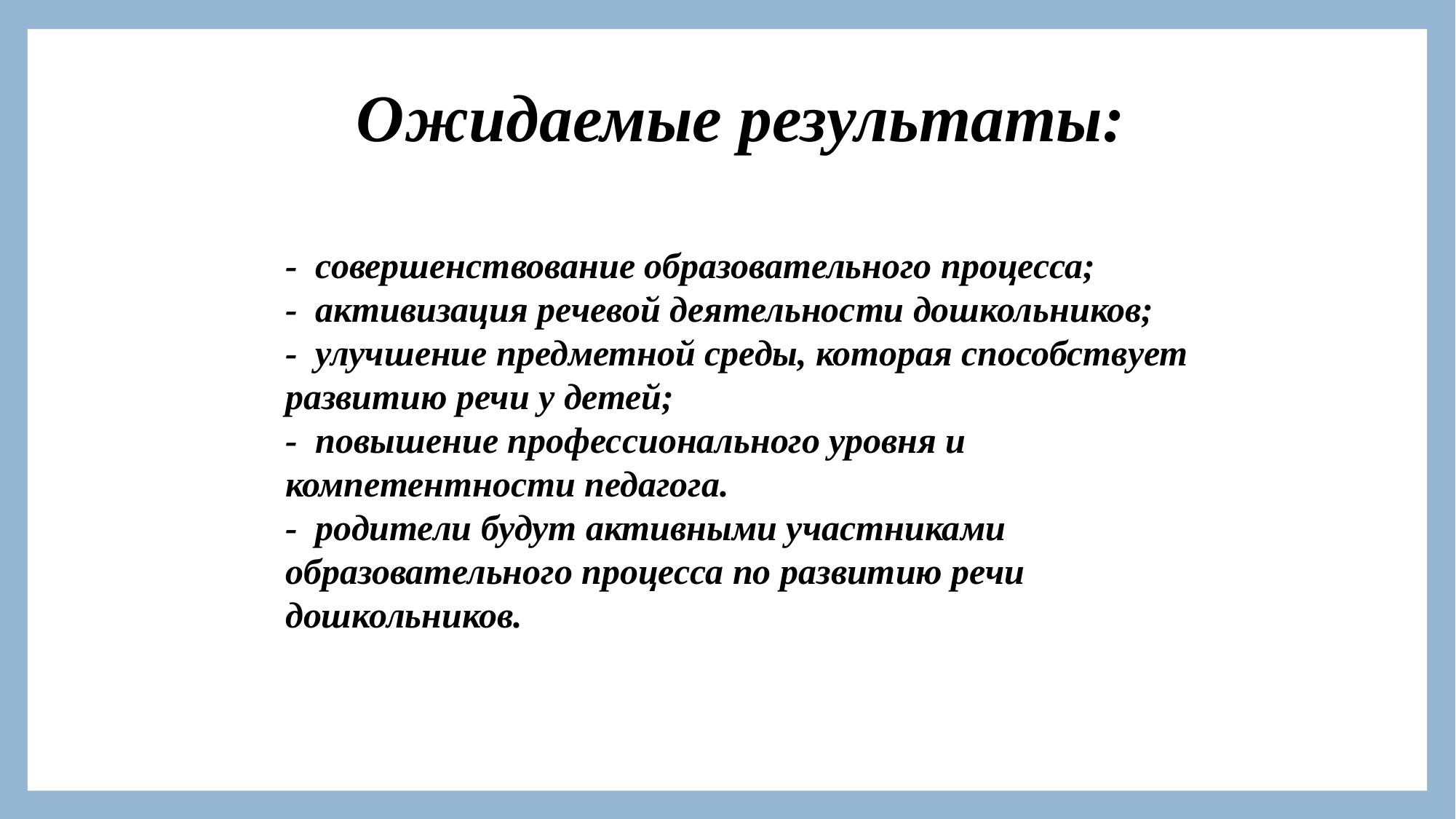

Ожидаемые результаты:
-  совершенствование образовательного процесса;
-  активизация речевой деятельности дошкольников;
-  улучшение предметной среды, которая способствует развитию речи у детей;
-  повышение профессионального уровня и компетентности педагога.
-  родители будут активными участниками образовательного процесса по развитию речи дошкольников.